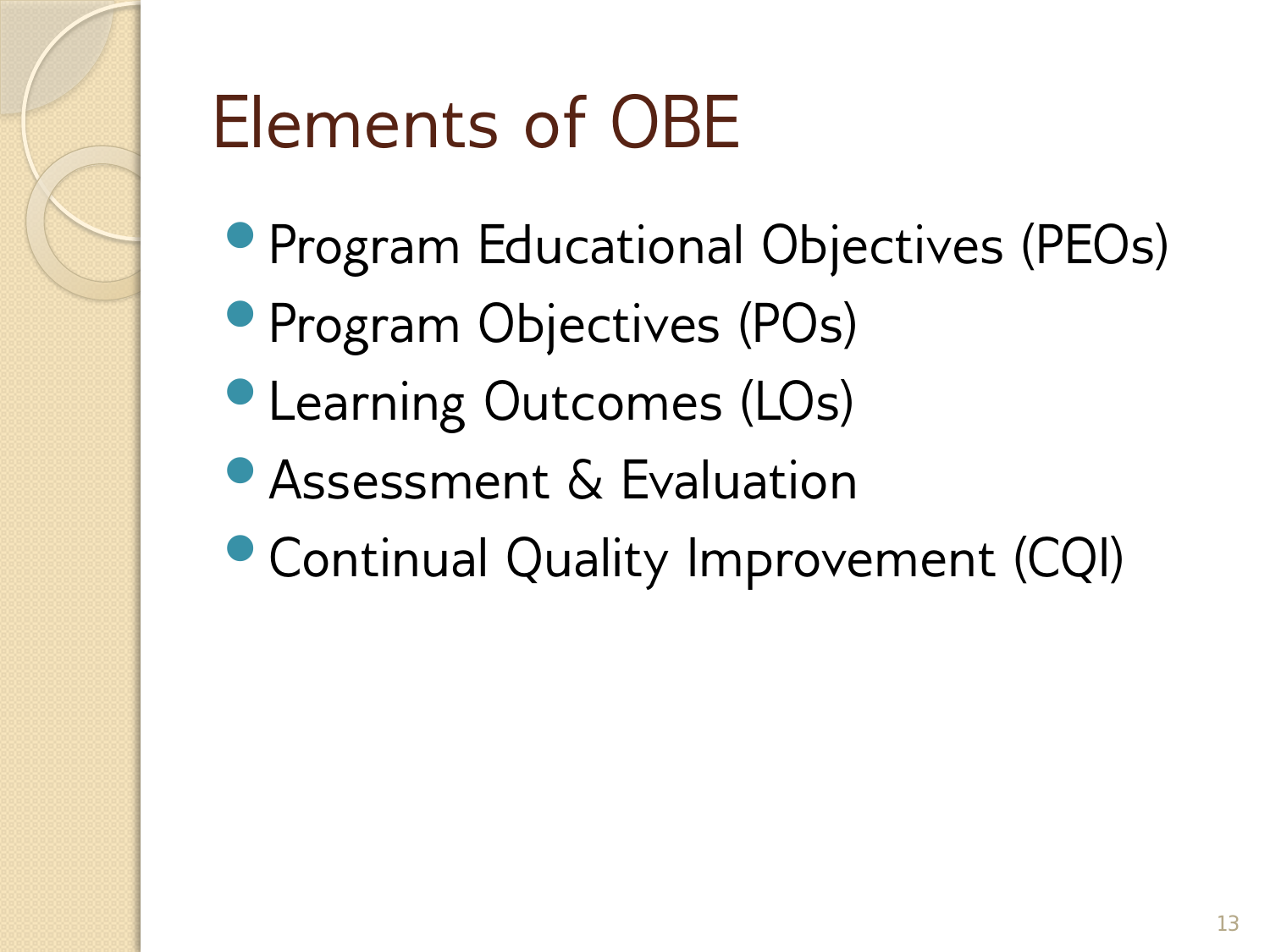

# Elements of OBE
Program Educational Objectives (PEOs)
Program Objectives (POs)
Learning Outcomes (LOs)
Assessment & Evaluation
Continual Quality Improvement (CQI)
13